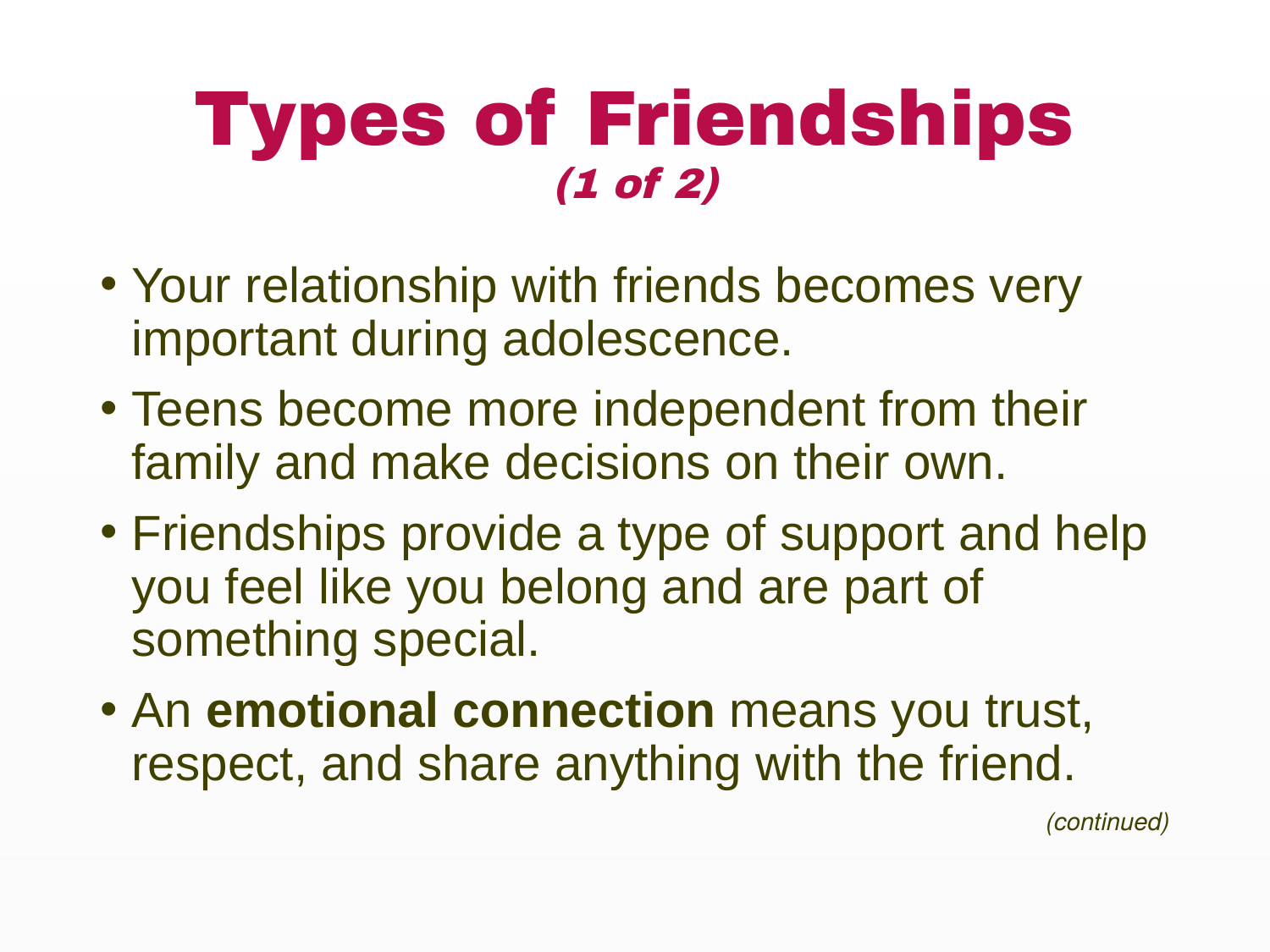

# Types of Friendships (1 of 2)
Your relationship with friends becomes very important during adolescence.
Teens become more independent from their family and make decisions on their own.
Friendships provide a type of support and help you feel like you belong and are part of something special.
An emotional connection means you trust, respect, and share anything with the friend.
(continued)